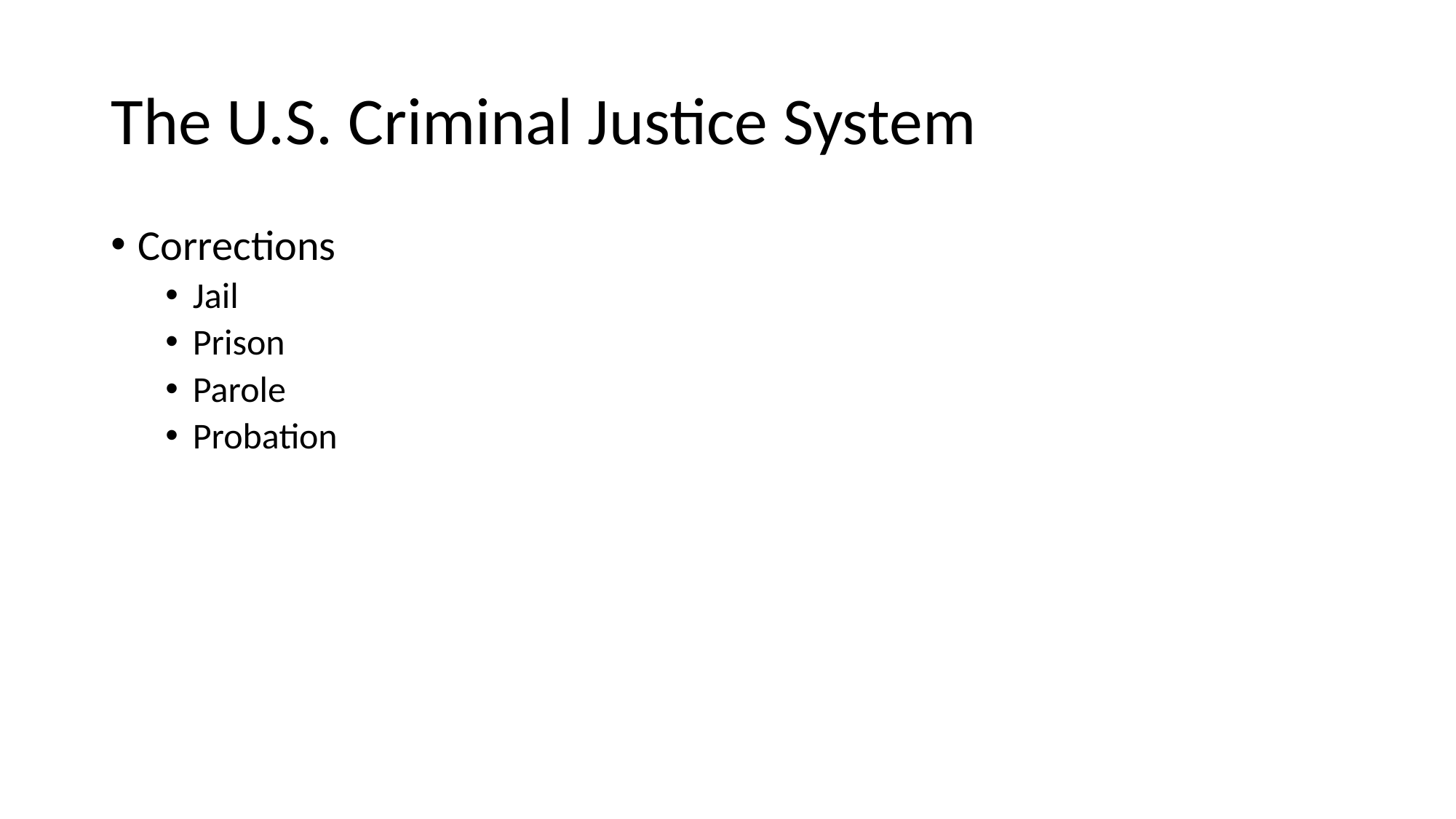

# The U.S. Criminal Justice System
Corrections
Jail
Prison
Parole
Probation